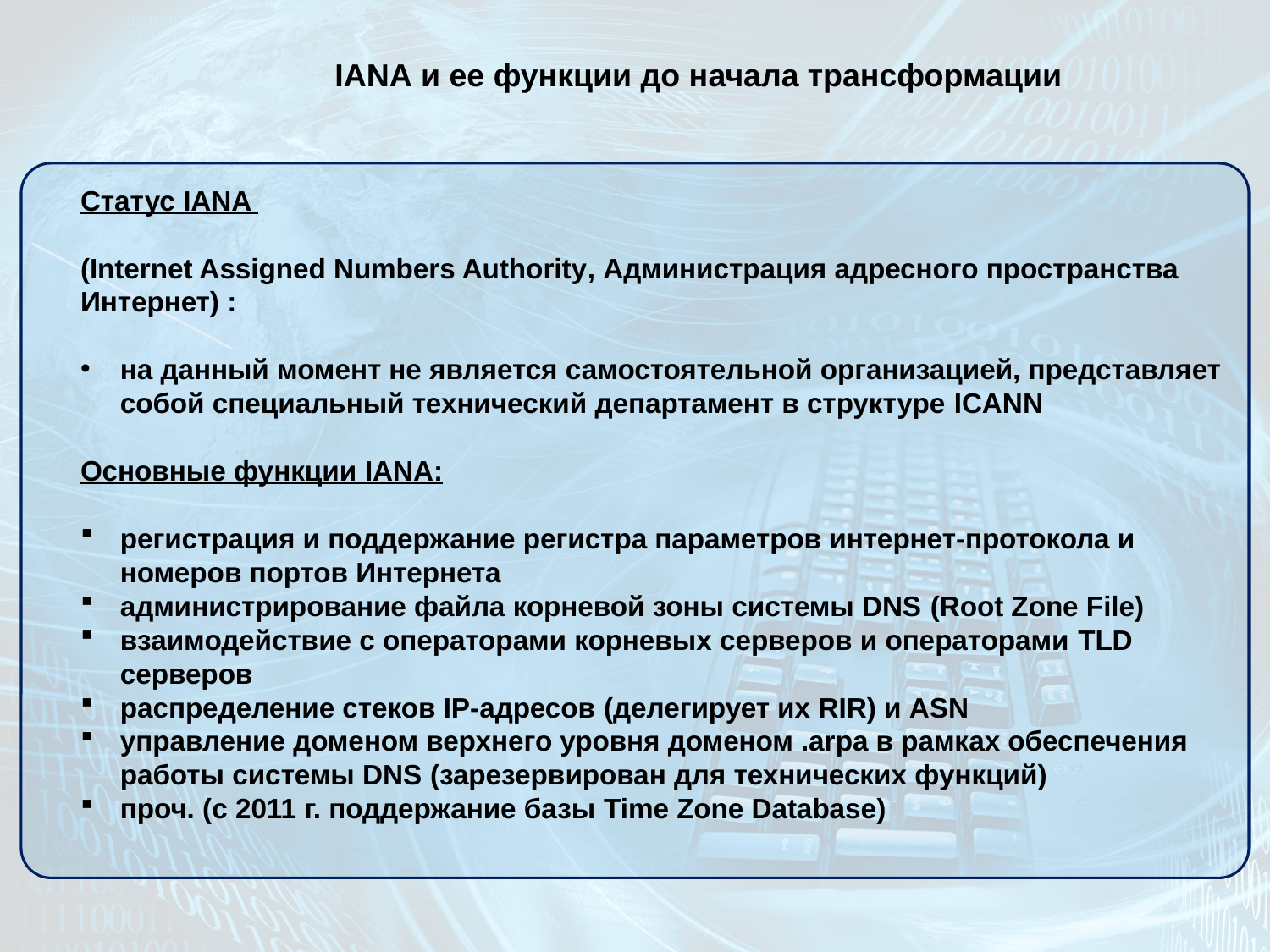

# IANA и ее функции до начала трансформации
Статус IANA

(Internet Assigned Numbers Authority‎, Администрация адресного пространства Интернет) :

на данный момент не является самостоятельной организацией, представляет собой специальный технический департамент в структуре ICANN

Основные функции IANA:

регистрация и поддержание регистра параметров интернет-протокола и номеров портов Интернета
администрирование файла корневой зоны системы DNS (Root Zone File)
взаимодействие с операторами корневых серверов и операторами TLD серверов
распределение стеков IP-адресов (делегирует их RIR) и ASN
управление доменом верхнего уровня доменом .arpa в рамках обеспечения работы системы DNS (зарезервирован для технических функций)
проч. (c 2011 г. поддержание базы Time Zone Database)